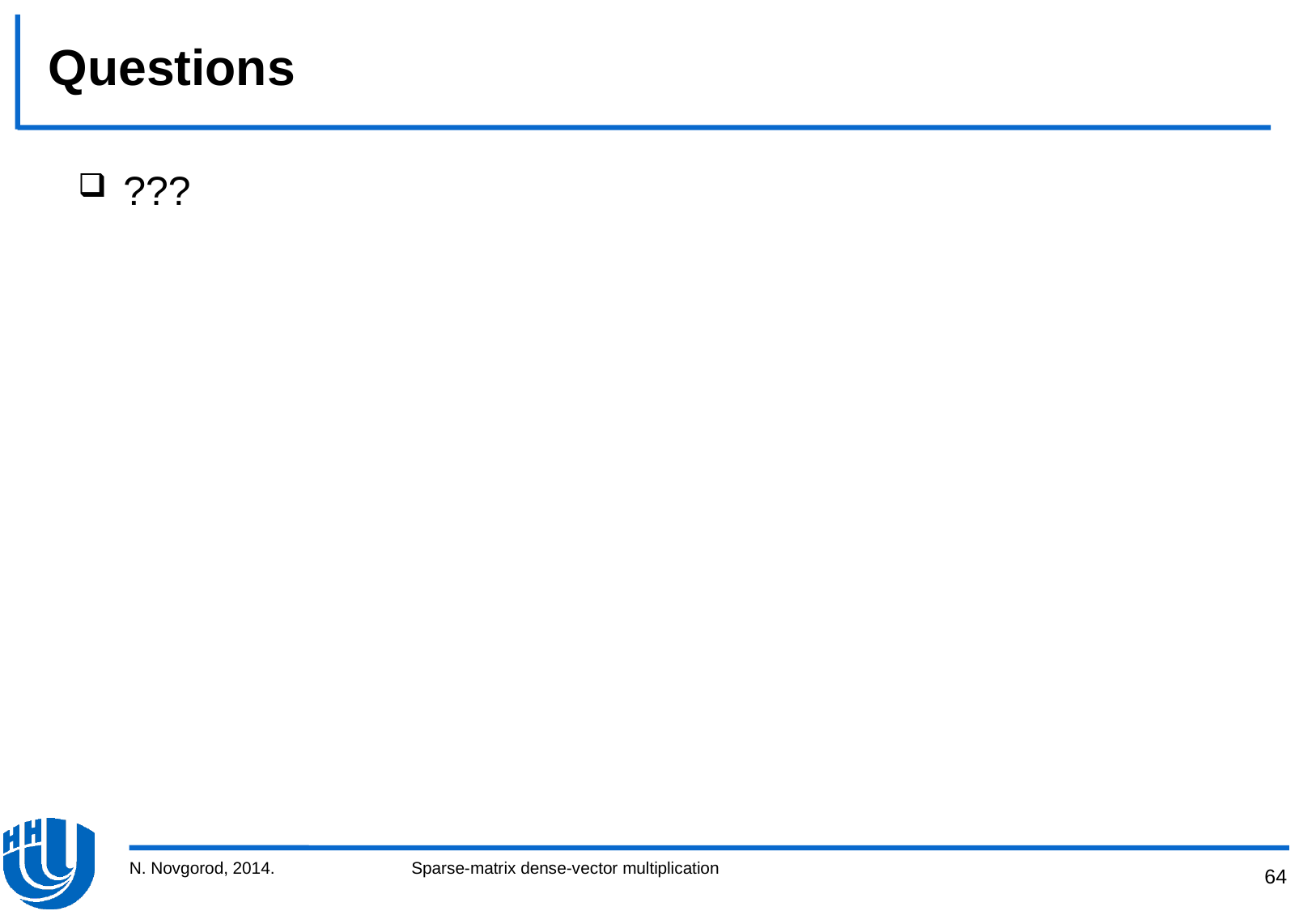

# Questions
???
N. Novgorod, 2014.
Sparse-matrix dense-vector multiplication